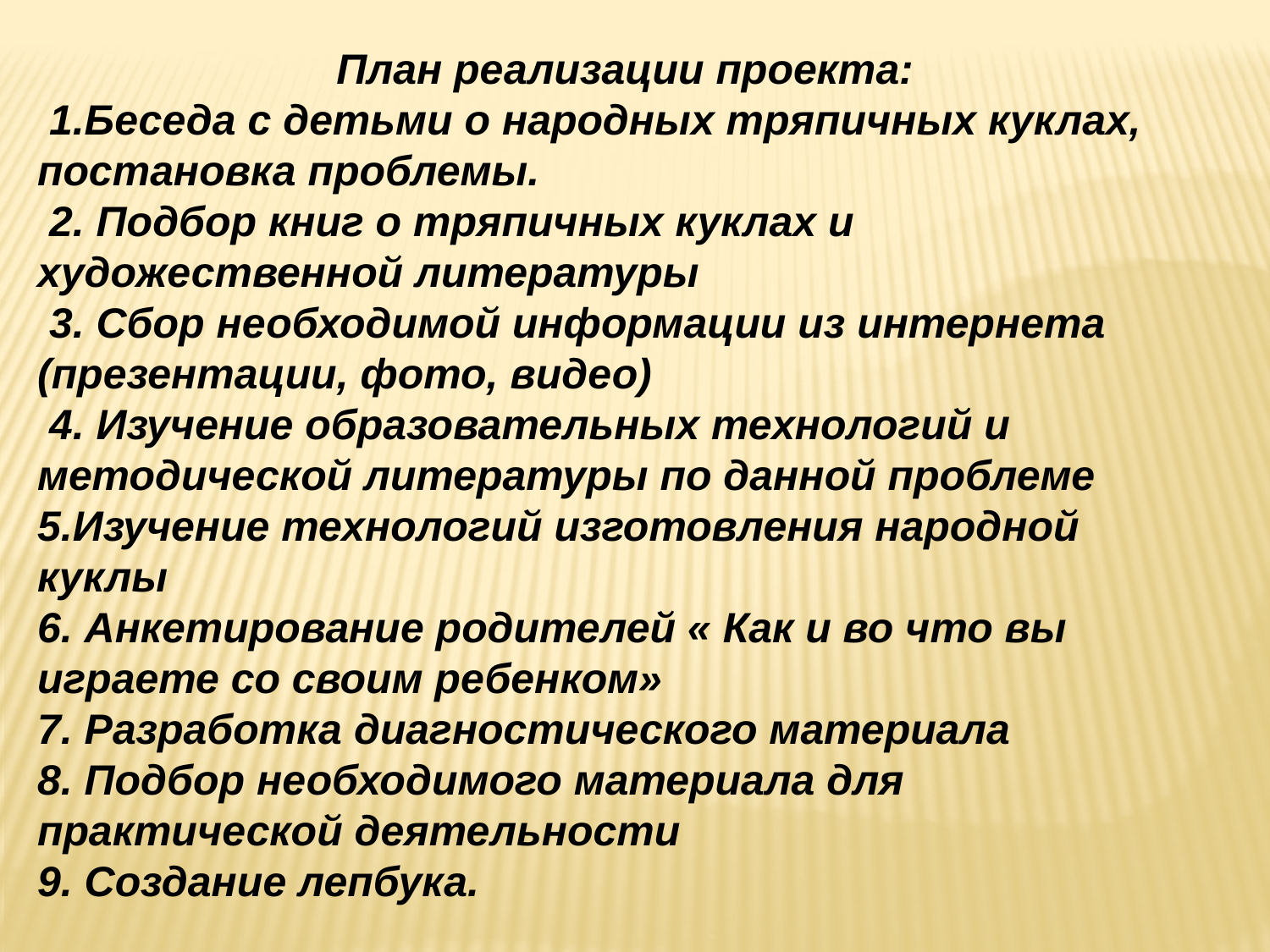

План реализации проекта:
 1.Беседа с детьми о народных тряпичных куклах, постановка проблемы.
 2. Подбор книг о тряпичных куклах и художественной литературы
 3. Сбор необходимой информации из интернета (презентации, фото, видео)
 4. Изучение образовательных технологий и методической литературы по данной проблеме
5.Изучение технологий изготовления народной куклы
6. Анкетирование родителей « Как и во что вы играете со своим ребенком»
7. Разработка диагностического материала
8. Подбор необходимого материала для практической деятельности
9. Создание лепбука.